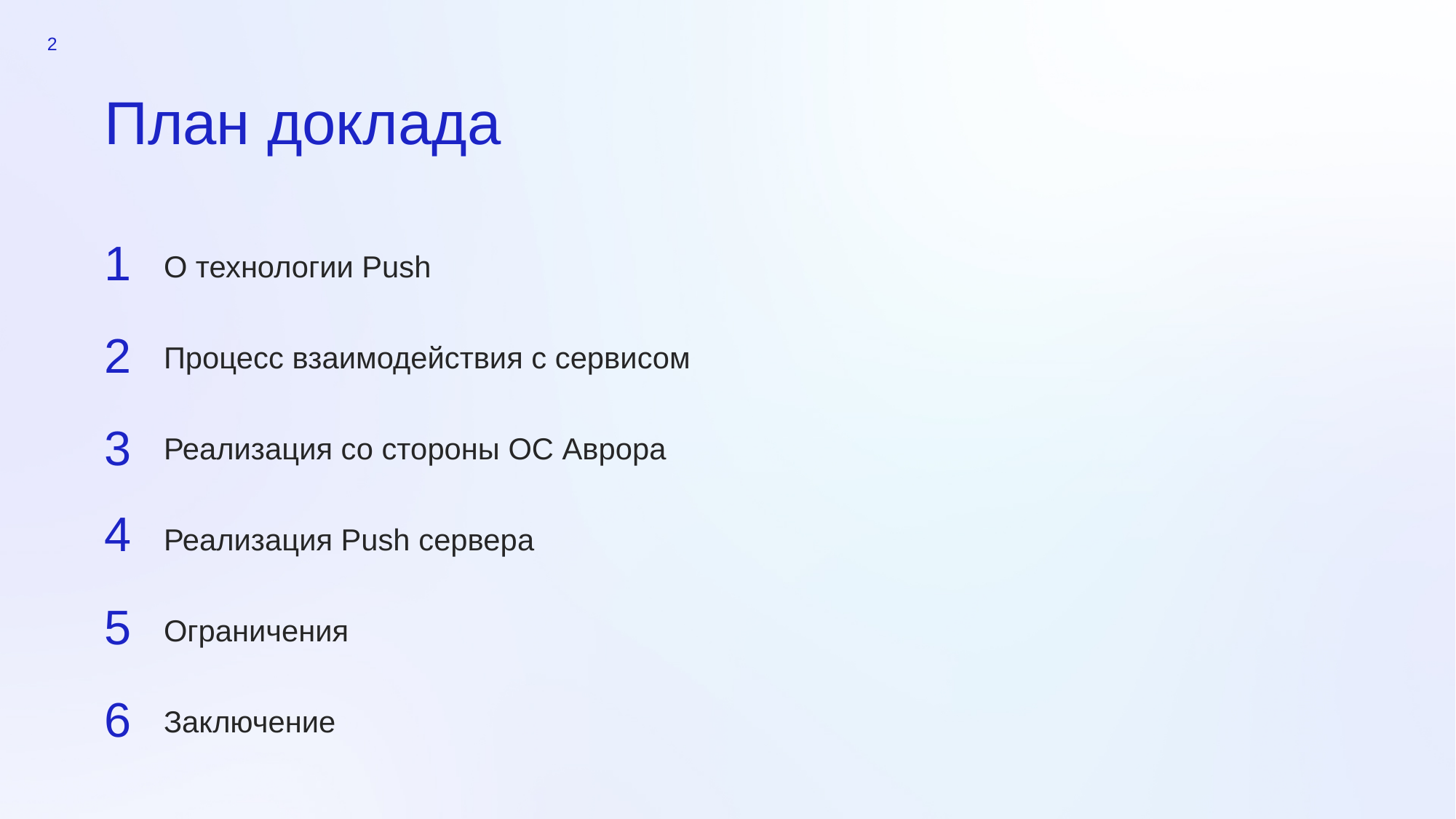

2
# План доклада
1
О технологии Push
Процесс взаимодействия с сервисом
Реализация со стороны ОС Аврора
Реализация Push сервера
Ограничения
Заключение
2
3
4
5
6